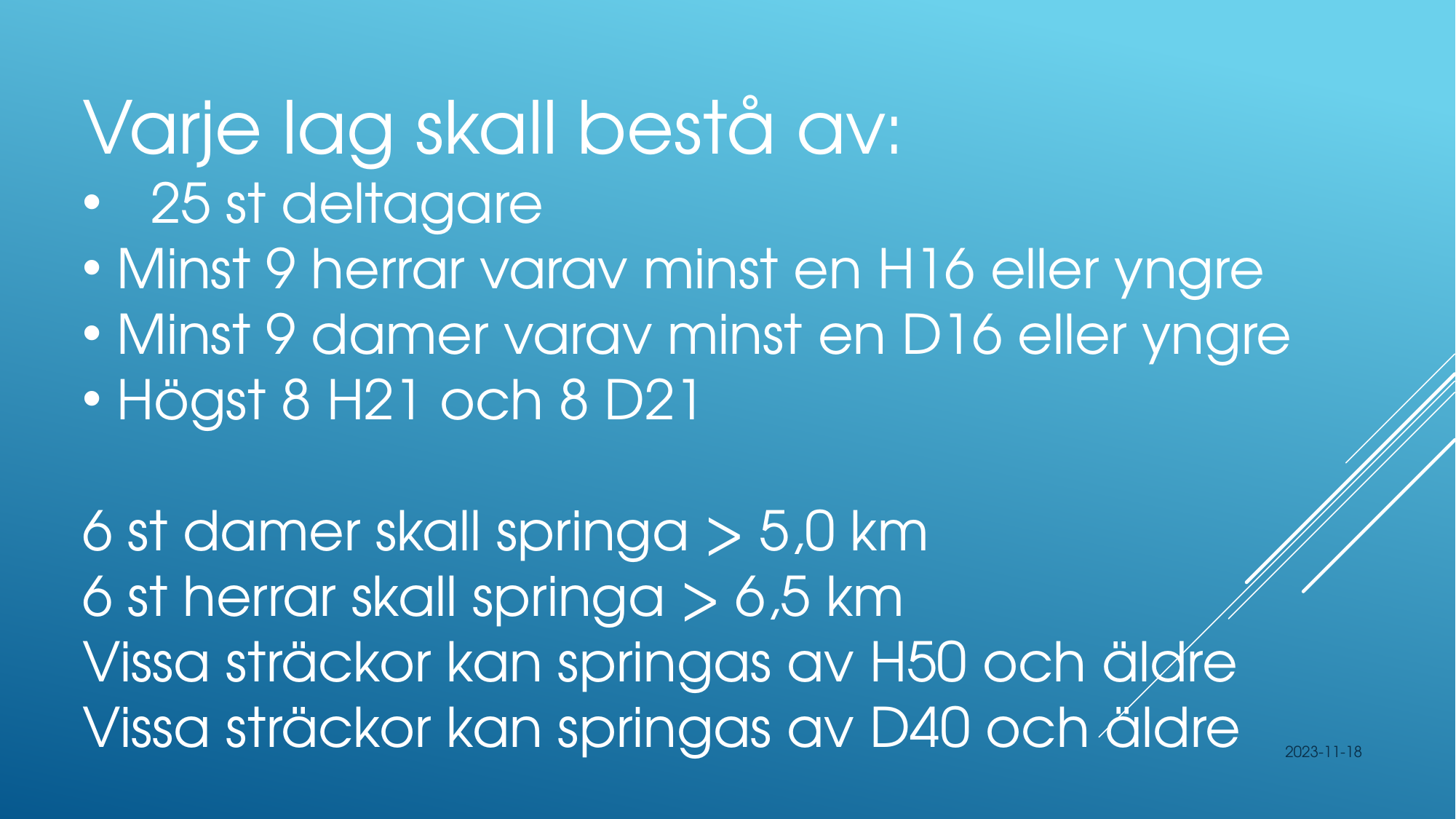

Varje lag skall bestå av:
25 st deltagare
Minst 9 herrar varav minst en H16 eller yngre
Minst 9 damer varav minst en D16 eller yngre
Högst 8 H21 och 8 D21

6 st damer skall springa > 5,0 km
6 st herrar skall springa > 6,5 km
Vissa sträckor kan springas av H50 och äldre
Vissa sträckor kan springas av D40 och äldre

2023-11-18